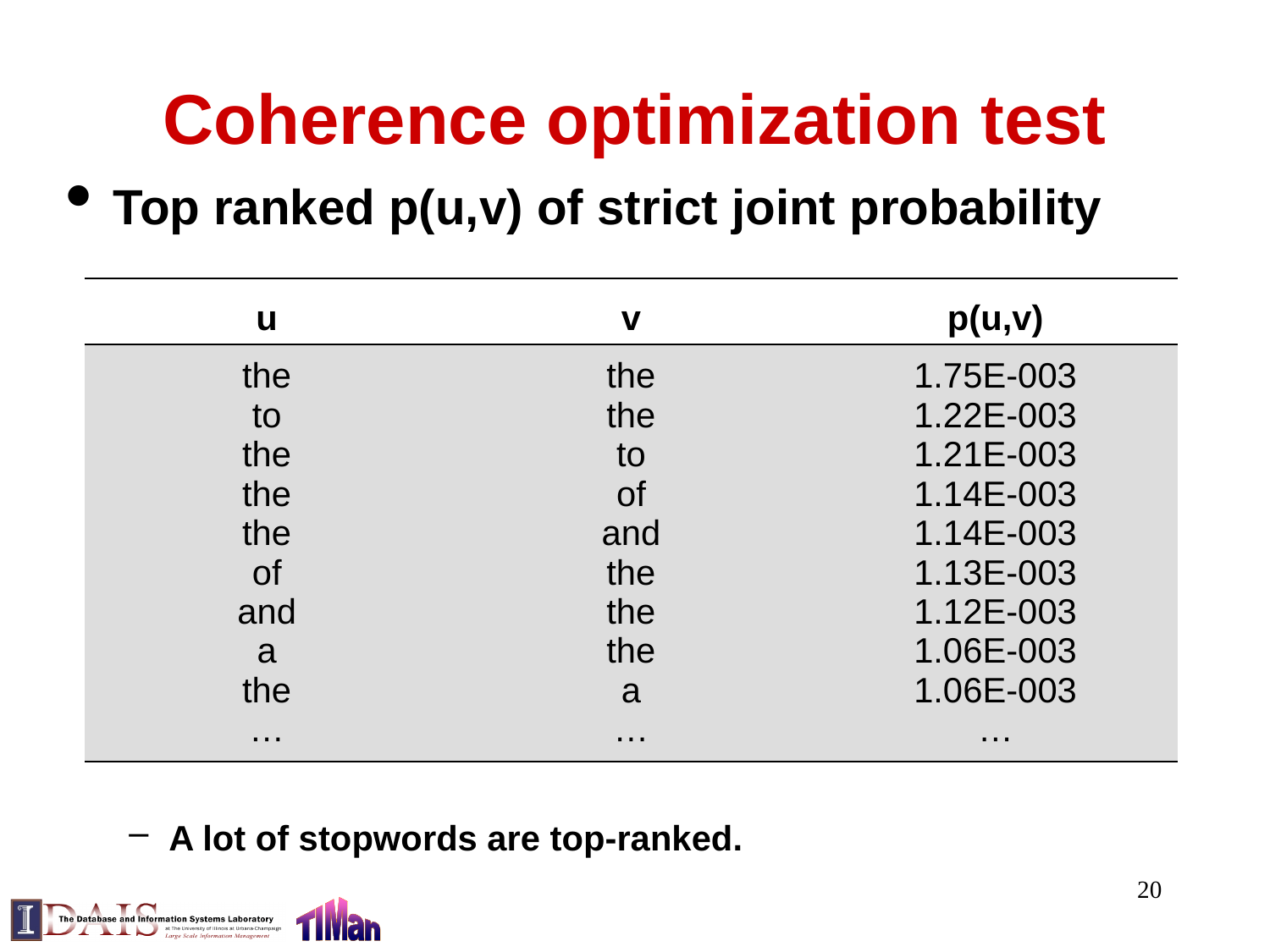

Coherence optimization test
Top ranked p(u,v) of strict joint probability

A lot of stopwords are top-ranked.
| u | v | p(u,v) |
| --- | --- | --- |
| the to the the the of and a the … | the the to of and the the the a … | 1.75E-003 1.22E-003 1.21E-003 1.14E-003 1.14E-003 1.13E-003 1.12E-003 1.06E-003 1.06E-003 … |
20